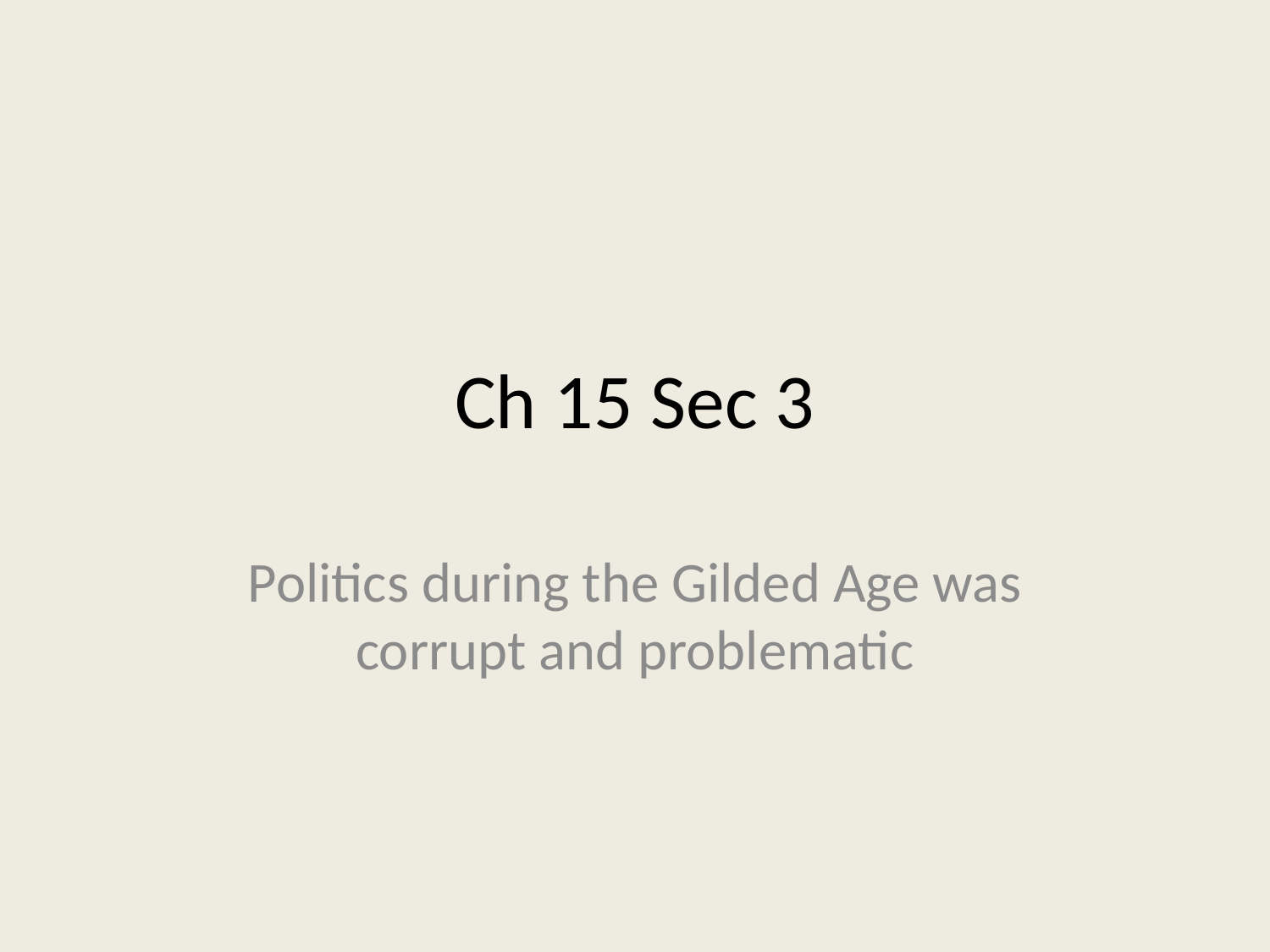

# Ch 15 Sec 3
Politics during the Gilded Age was corrupt and problematic